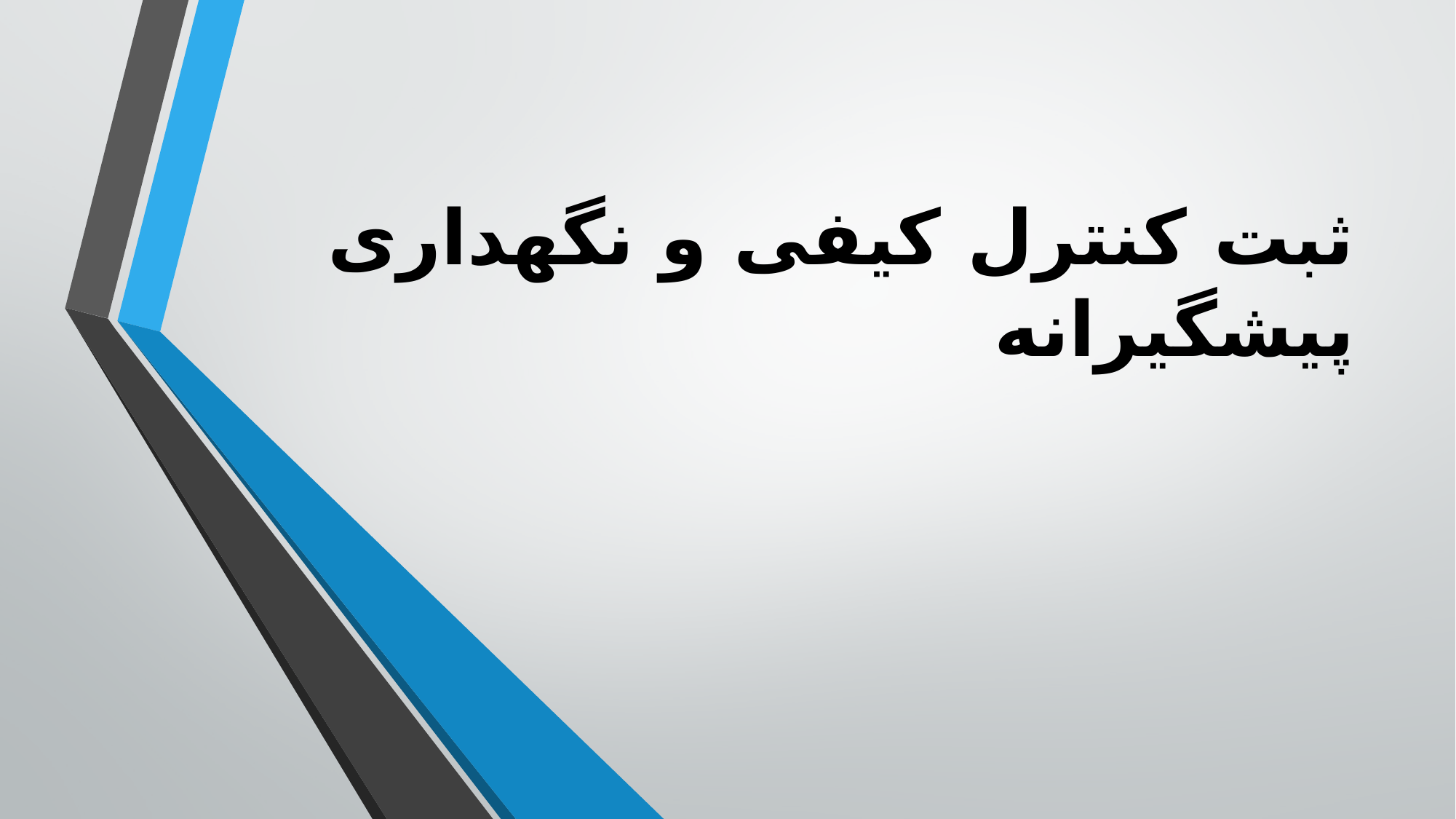

# ثبت کنترل کیفی و نگهداری پیشگیرانه